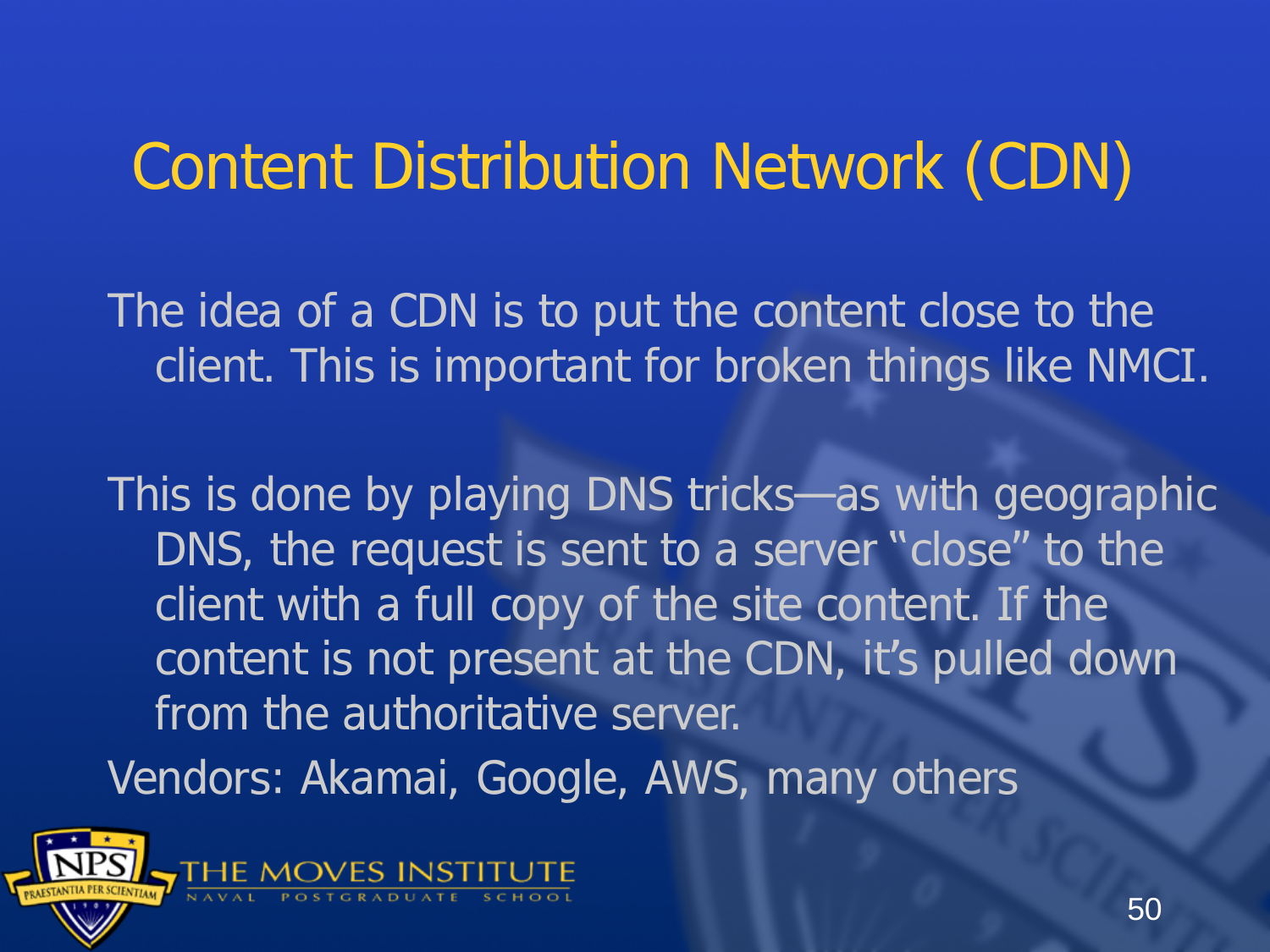

# Content Distribution Network (CDN)
The idea of a CDN is to put the content close to the client. This is important for broken things like NMCI.

This is done by playing DNS tricks—as with geographic DNS, the request is sent to a server “close” to the client with a full copy of the site content. If the content is not present at the CDN, it’s pulled down from the authoritative server.
Vendors: Akamai, Google, AWS, many others
50